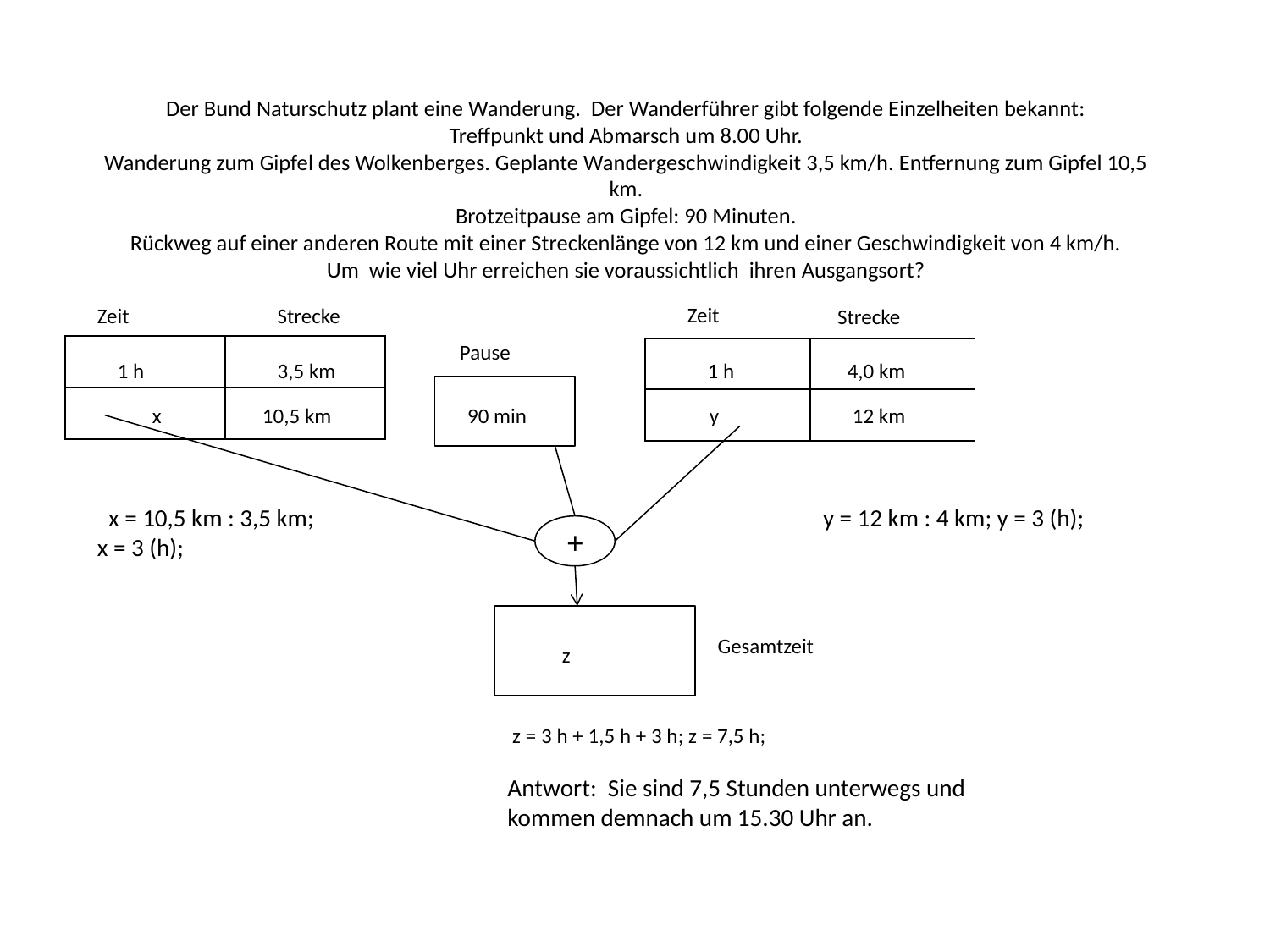

# Der Bund Naturschutz plant eine Wanderung.  Der Wanderführer gibt folgende Einzelheiten bekannt: Treffpunkt und Abmarsch um 8.00 Uhr. Wanderung zum Gipfel des Wolkenberges. Geplante Wandergeschwindigkeit 3,5 km/h. Entfernung zum Gipfel 10,5 km. Brotzeitpause am Gipfel: 90 Minuten. Rückweg auf einer anderen Route mit einer Streckenlänge von 12 km und einer Geschwindigkeit von 4 km/h. Um  wie viel Uhr erreichen sie voraussichtlich  ihren Ausgangsort?
Zeit
Zeit
Strecke
Strecke
Pause
|  |  |
| --- | --- |
|  |  |
|  |  |
| --- | --- |
|  |  |
4,0 km
1 h
1 h
3,5 km

 x
10,5 km
90 min
    y
12 km
  x = 10,5 km : 3,5 km;
x = 3 (h);
 y = 12 km : 4 km; y = 3 (h);

+

Gesamtzeit
   z
 z = 3 h + 1,5 h + 3 h; z = 7,5 h;
Antwort:  Sie sind 7,5 Stunden unterwegs und kommen demnach um 15.30 Uhr an.